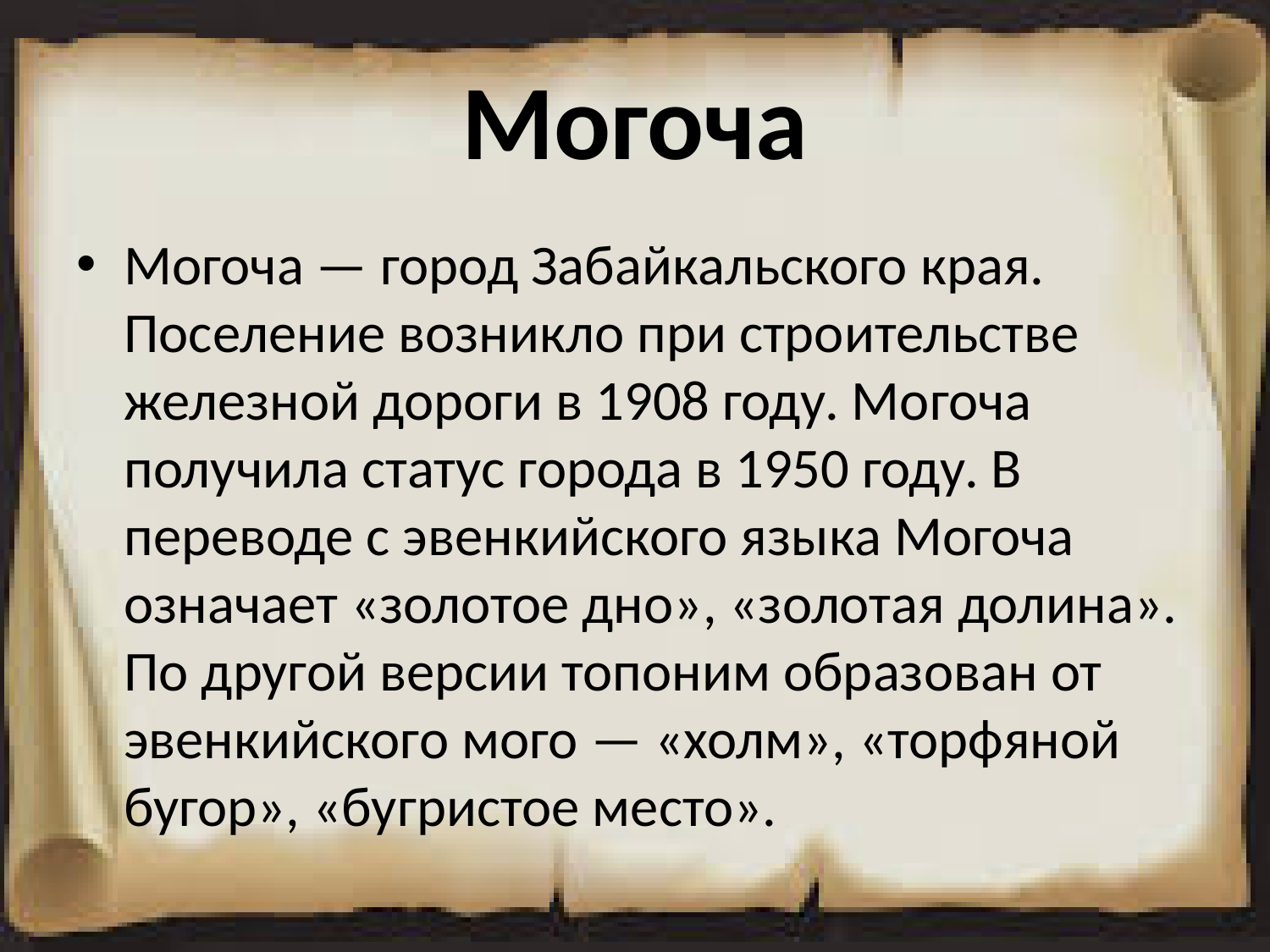

# Могоча
Могоча — город Забайкальского края. Поселение возникло при строительстве железной дороги в 1908 году. Могоча получила статус города в 1950 году. В переводе с эвенкийского языка Могоча означает «золотое дно», «золотая долина». По другой версии топоним образован от эвенкийского мого — «холм», «торфяной бугор», «бугристое место».